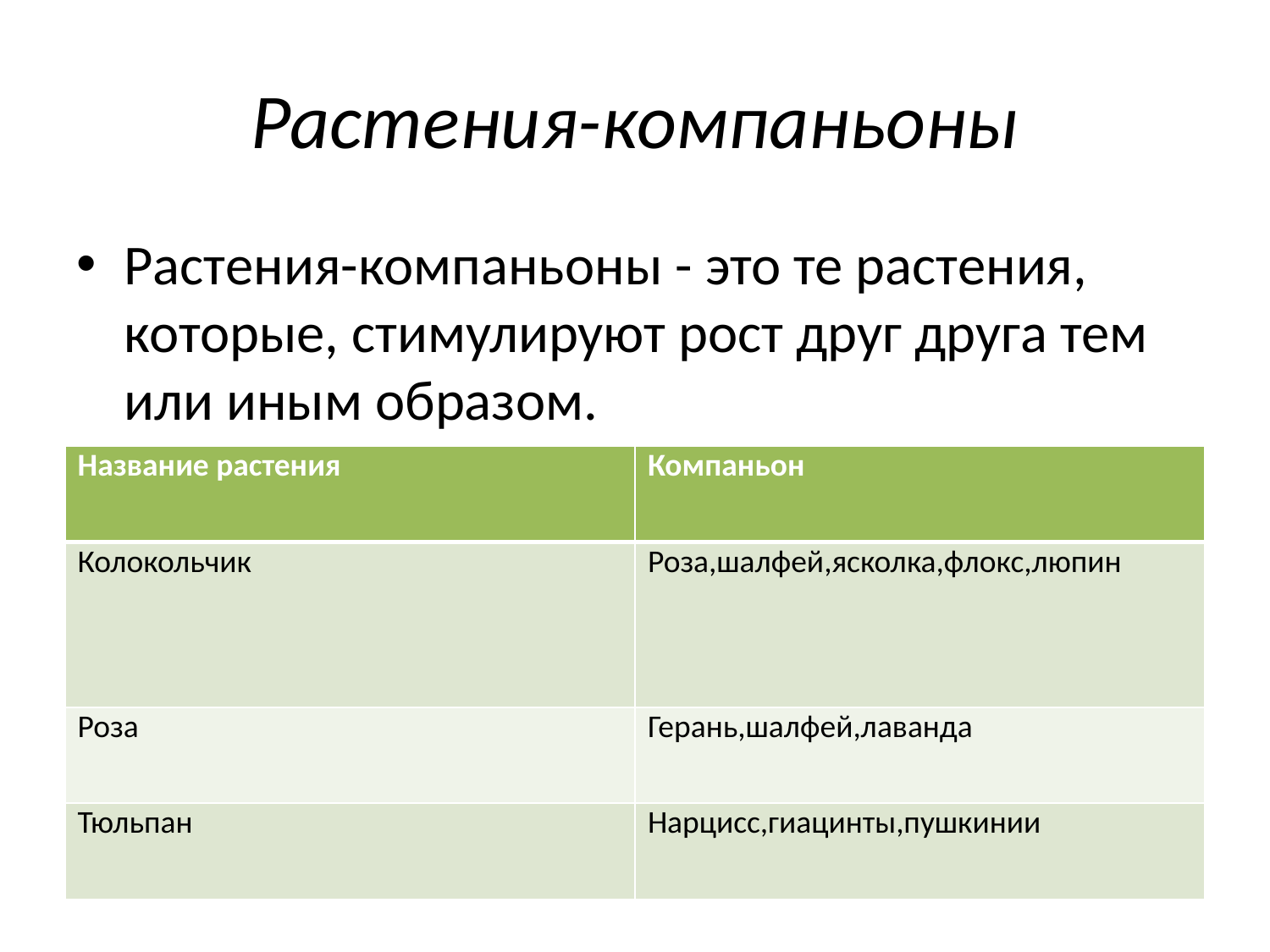

# Растения-компаньоны
Растения-компаньоны - это те растения, которые, стимулируют рост друг друга тем или иным образом.
| Название растения | Компаньон |
| --- | --- |
| Колокольчик | Роза,шалфей,ясколка,флокс,люпин |
| Роза | Герань,шалфей,лаванда |
| Тюльпан | Нарцисс,гиацинты,пушкинии |